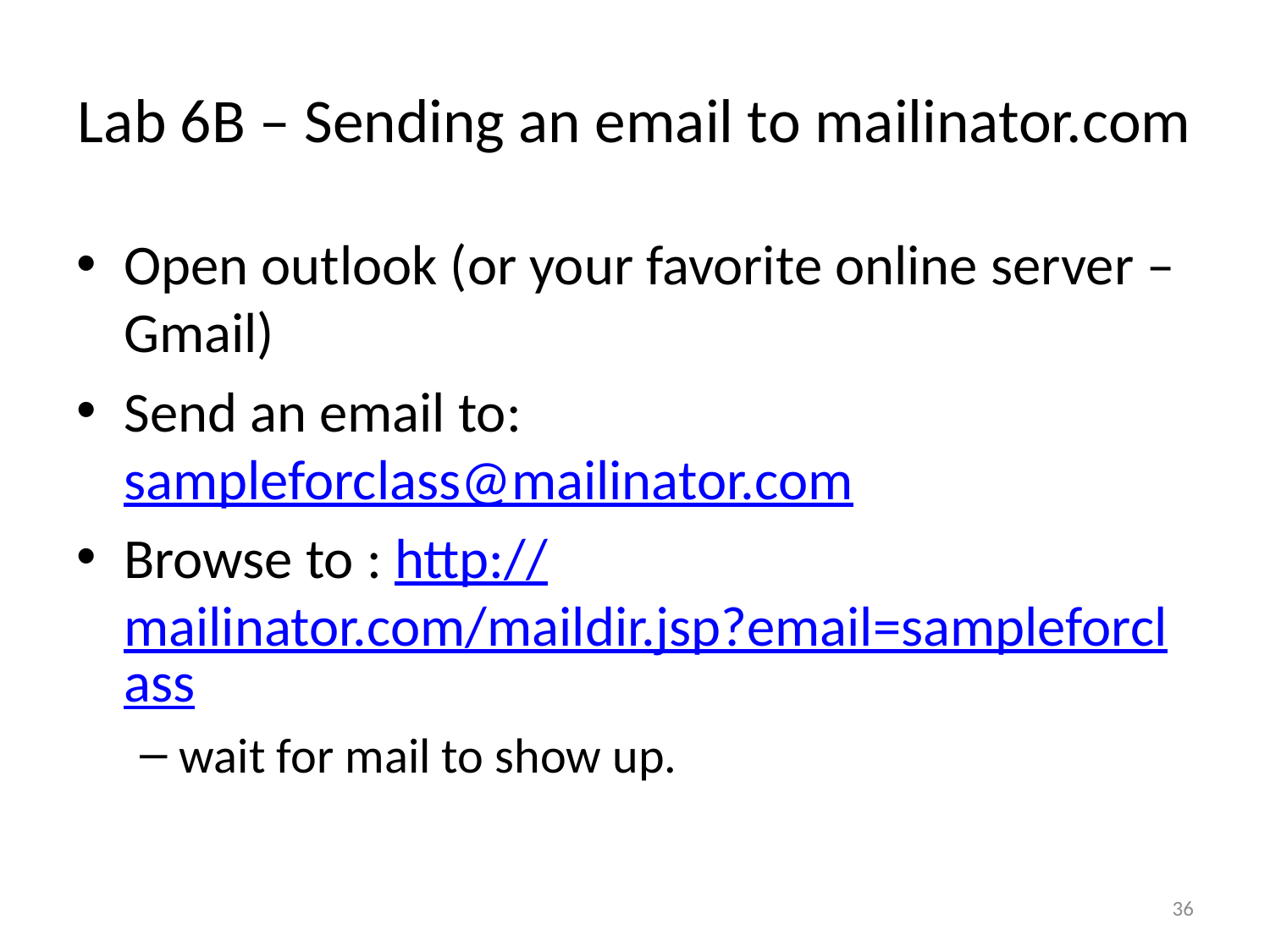

# Lab 6B – Sending an email to mailinator.com
Open outlook (or your favorite online server – Gmail)
Send an email to: sampleforclass@mailinator.com
Browse to : http://mailinator.com/maildir.jsp?email=sampleforclass
wait for mail to show up.
36